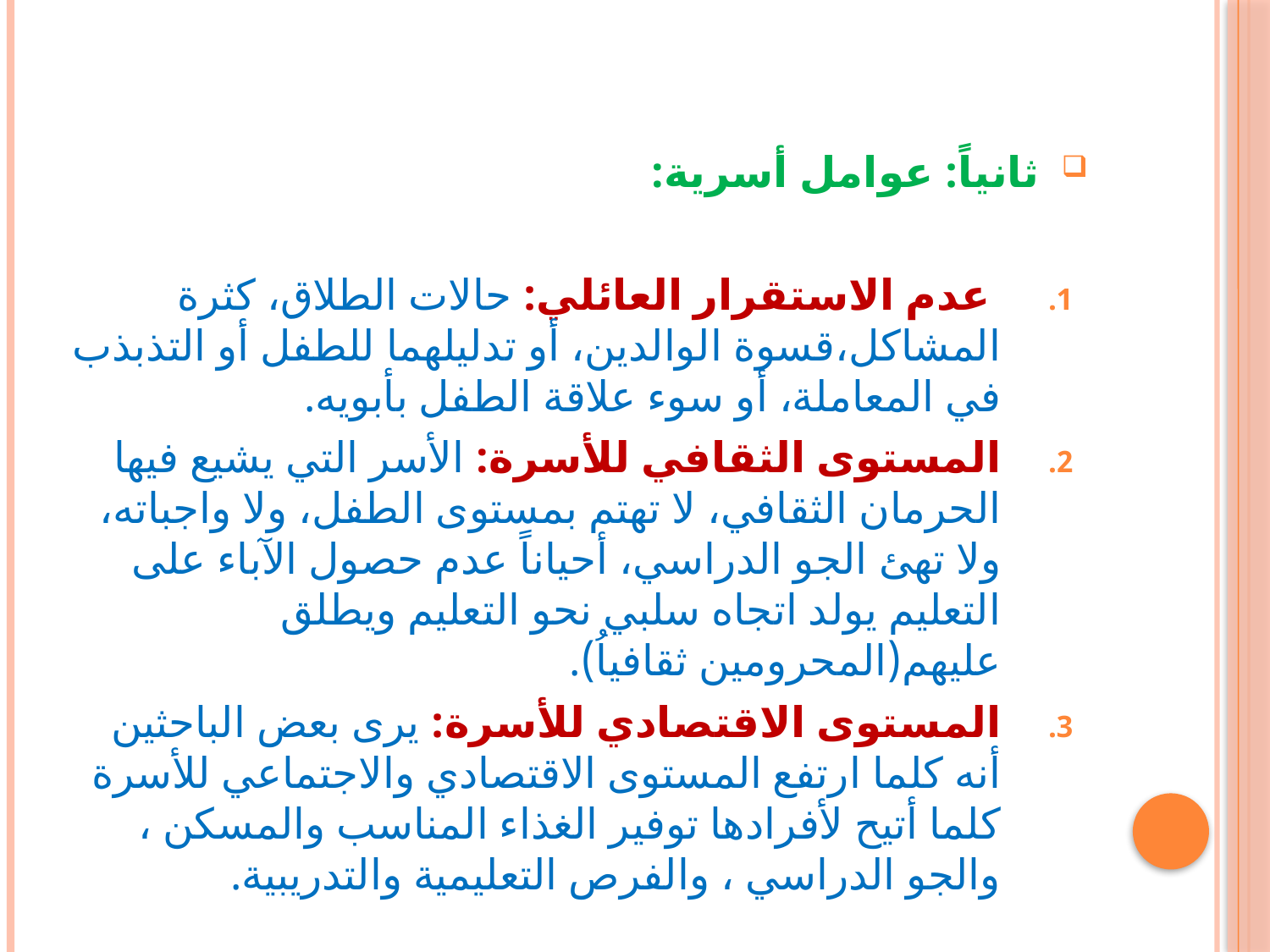

ثانياً: عوامل أسرية:

 عدم الاستقرار العائلي: حالات الطلاق، كثرة المشاكل،قسوة الوالدين، أو تدليلهما للطفل أو التذبذب في المعاملة، أو سوء علاقة الطفل بأبويه.
المستوى الثقافي للأسرة: الأسر التي يشيع فيها الحرمان الثقافي، لا تهتم بمستوى الطفل، ولا واجباته، ولا تهئ الجو الدراسي، أحياناً عدم حصول الآباء على التعليم يولد اتجاه سلبي نحو التعليم ويطلق عليهم(المحرومين ثقافياُ).
المستوى الاقتصادي للأسرة: يرى بعض الباحثين أنه كلما ارتفع المستوى الاقتصادي والاجتماعي للأسرة كلما أتيح لأفرادها توفير الغذاء المناسب والمسكن ، والجو الدراسي ، والفرص التعليمية والتدريبية.